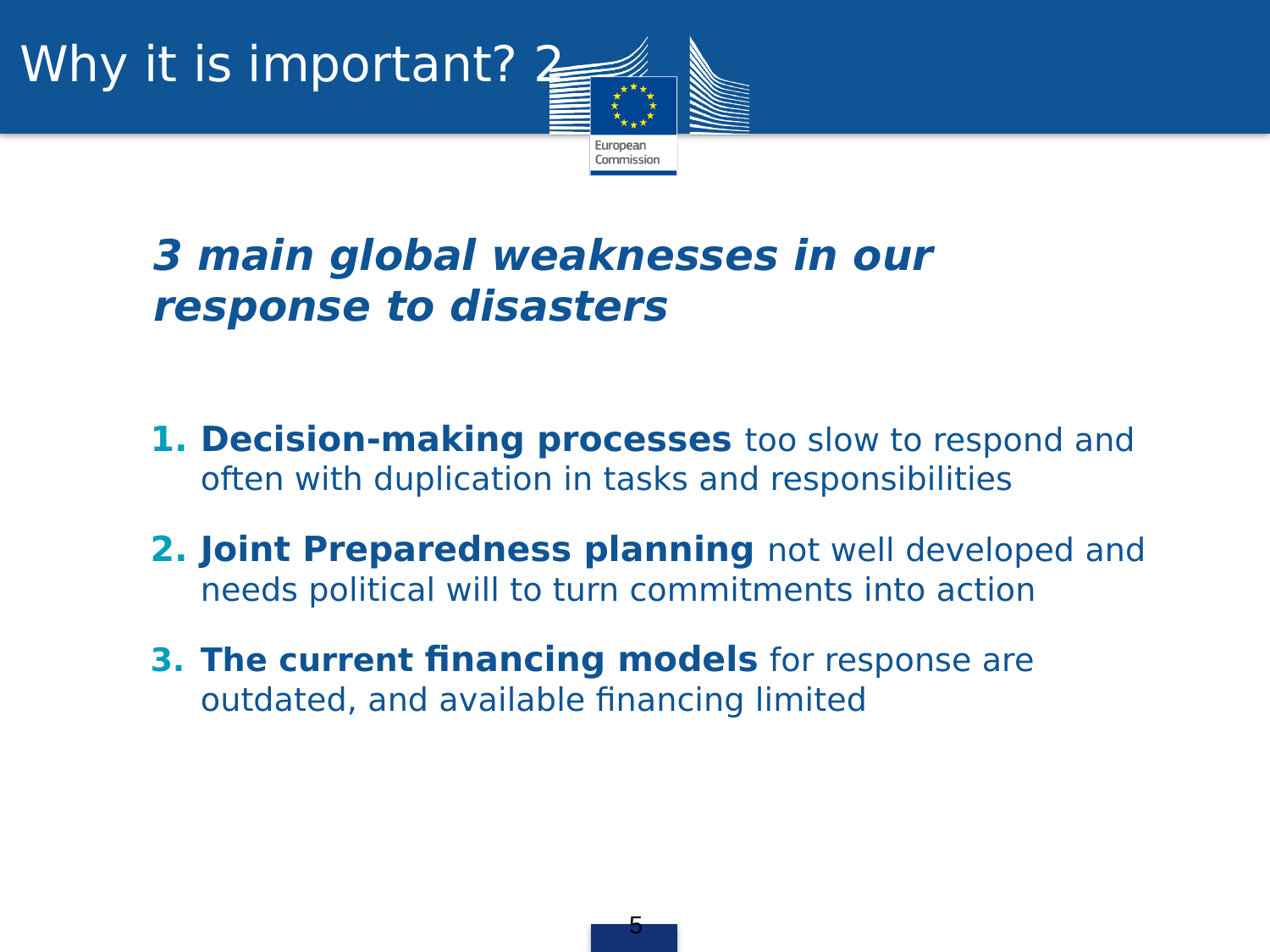

Why it is important? 2
3 main global weaknesses in our response to disasters

Decision-making processes too slow to respond and often with duplication in tasks and responsibilities
Joint Preparedness planning not well developed and needs political will to turn commitments into action
The current financing models for response are outdated, and available financing limited

5